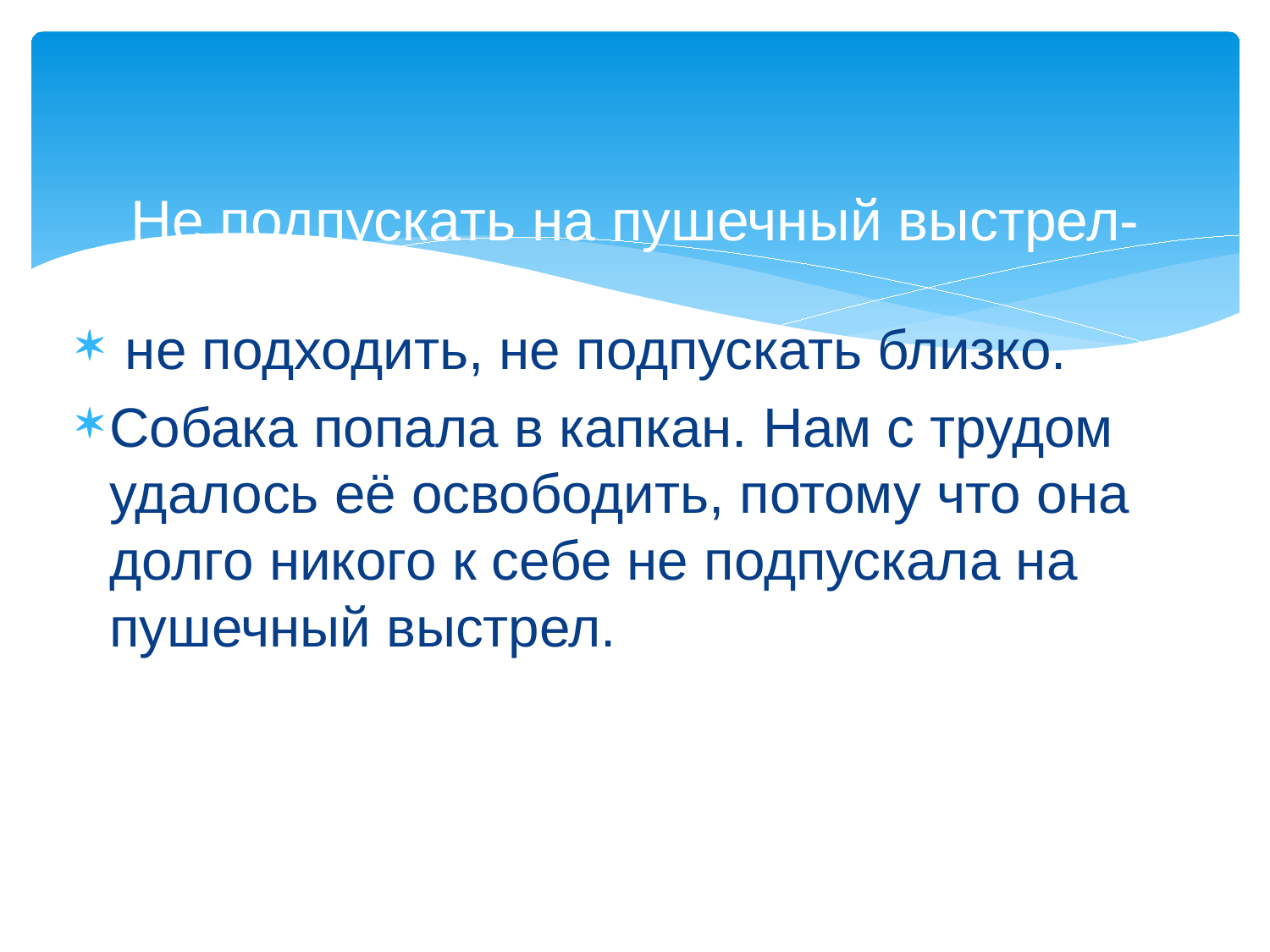

# Не подпускать на пушечный выстрел-
 не подходить, не подпускать близко.
Собака попала в капкан. Нам с трудом удалось её освободить, потому что она долго никого к себе не подпускала на пушечный выстрел.